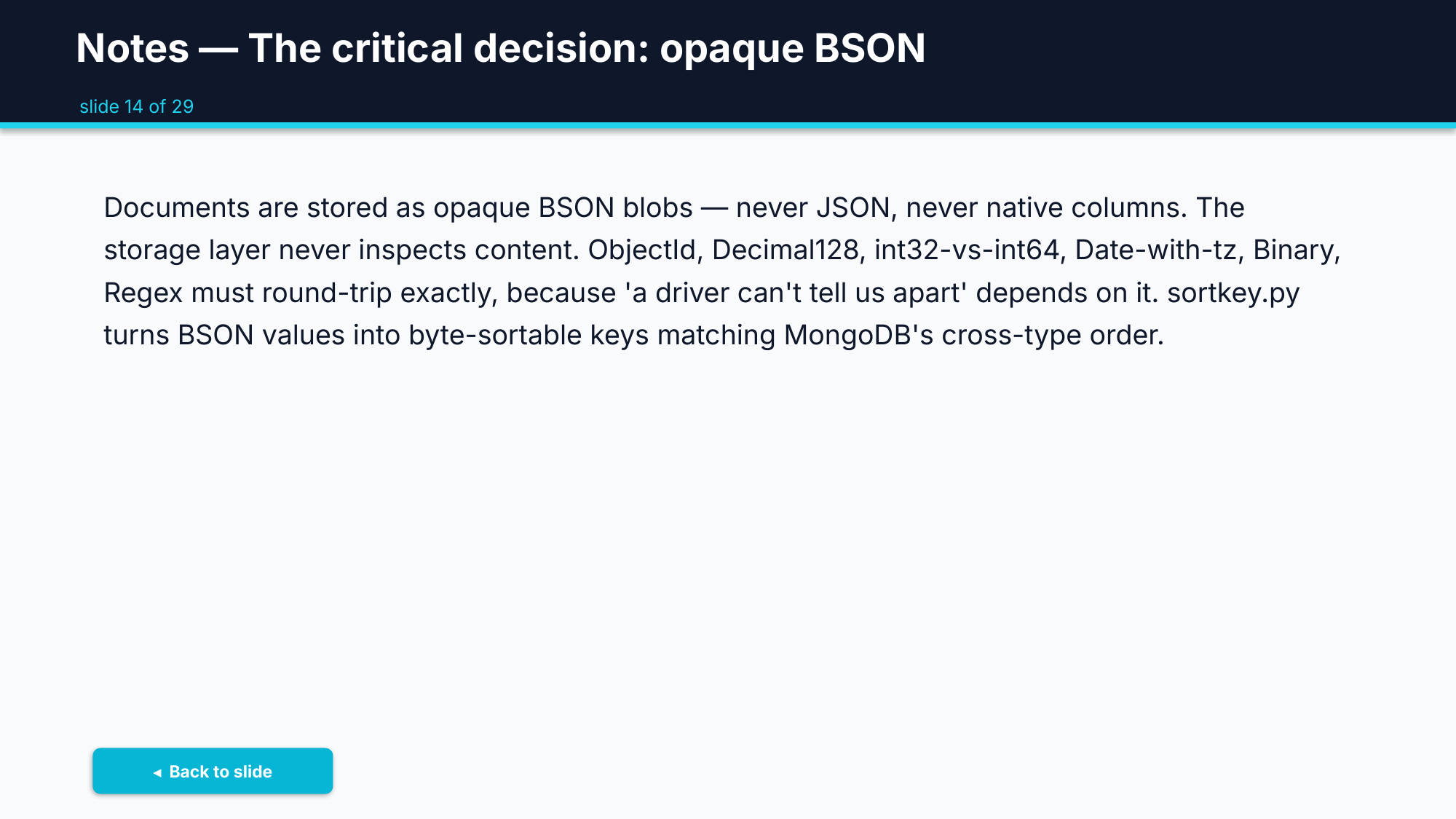

Notes — The critical decision: opaque BSON
slide 14 of 29

Documents are stored as opaque BSON blobs — never JSON, never native columns. The storage layer never inspects content. ObjectId, Decimal128, int32-vs-int64, Date-with-tz, Binary, Regex must round-trip exactly, because 'a driver can't tell us apart' depends on it. sortkey.py turns BSON values into byte-sortable keys matching MongoDB's cross-type order.
◂  Back to slide